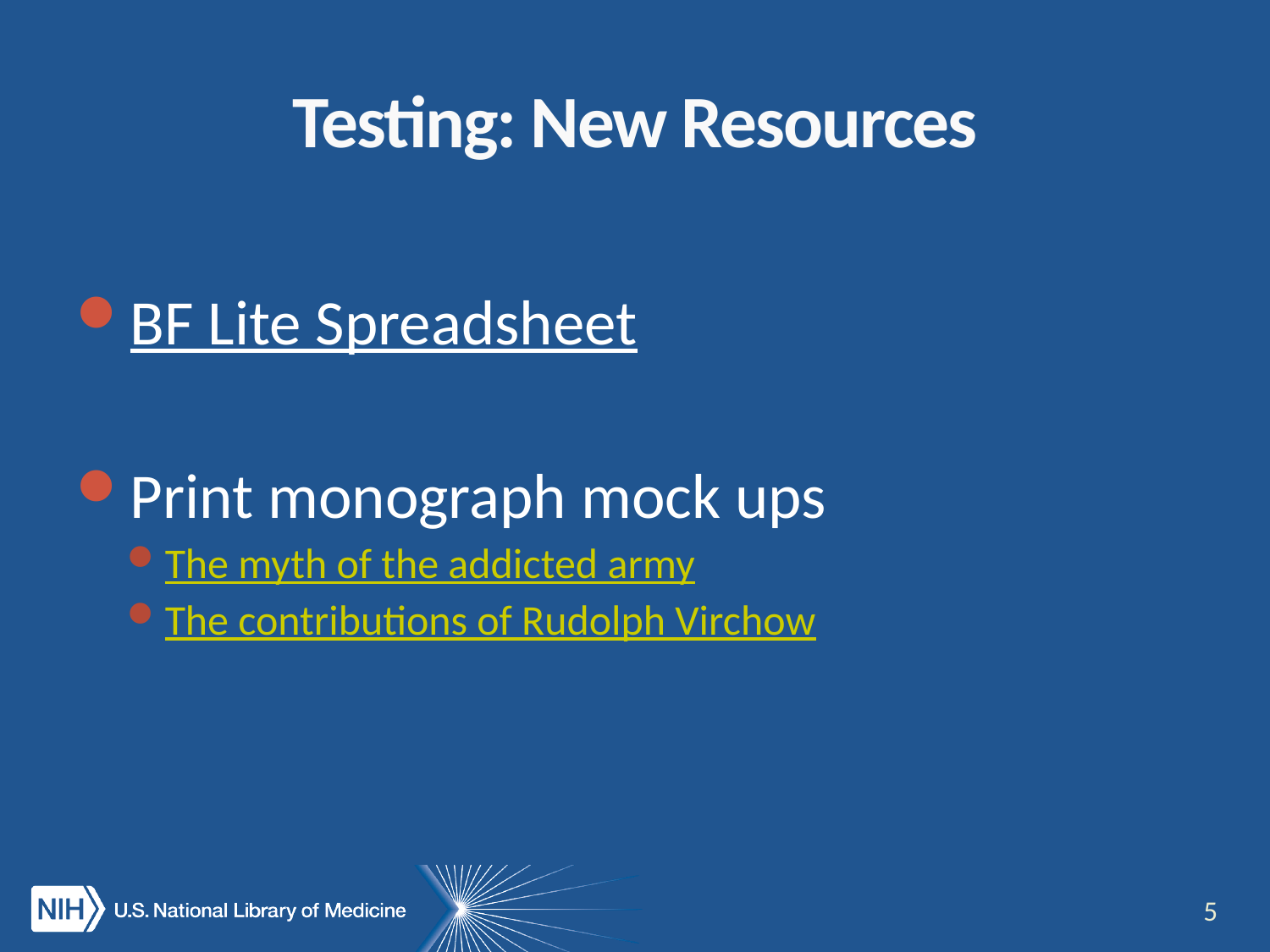

# Testing: New Resources
BF Lite Spreadsheet

Print monograph mock ups
The myth of the addicted army
The contributions of Rudolph Virchow

5